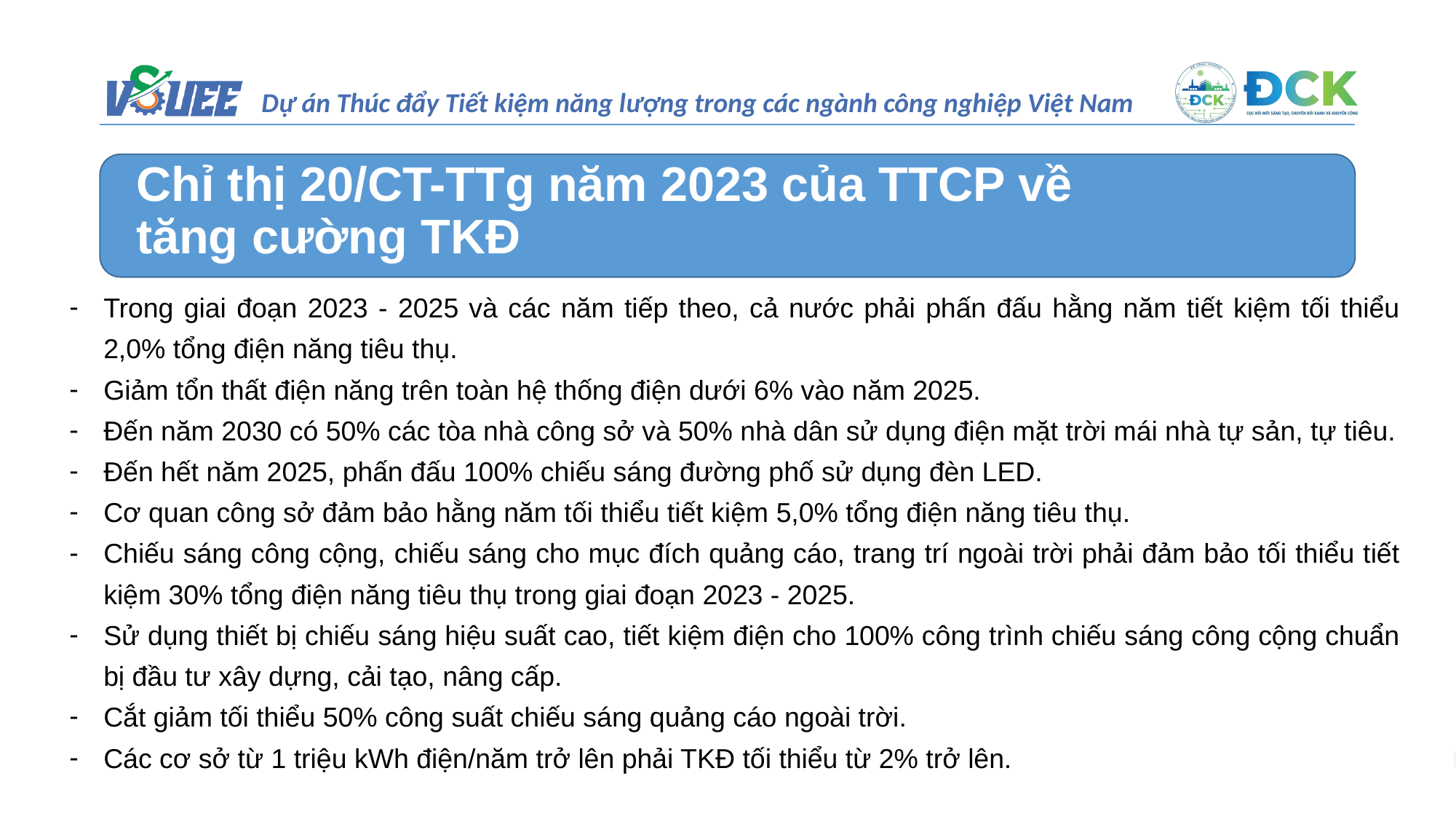

Chỉ thị 20/CT-TTg năm 2023 của TTCP về tăng cường TKĐ
Trong giai đoạn 2023 - 2025 và các năm tiếp theo, cả nước phải phấn đấu hằng năm tiết kiệm tối thiểu 2,0% tổng điện năng tiêu thụ.
Giảm tổn thất điện năng trên toàn hệ thống điện dưới 6% vào năm 2025.
Đến năm 2030 có 50% các tòa nhà công sở và 50% nhà dân sử dụng điện mặt trời mái nhà tự sản, tự tiêu.
Đến hết năm 2025, phấn đấu 100% chiếu sáng đường phố sử dụng đèn LED.
Cơ quan công sở đảm bảo hằng năm tối thiểu tiết kiệm 5,0% tổng điện năng tiêu thụ.
Chiếu sáng công cộng, chiếu sáng cho mục đích quảng cáo, trang trí ngoài trời phải đảm bảo tối thiểu tiết kiệm 30% tổng điện năng tiêu thụ trong giai đoạn 2023 - 2025.
Sử dụng thiết bị chiếu sáng hiệu suất cao, tiết kiệm điện cho 100% công trình chiếu sáng công cộng chuẩn bị đầu tư xây dựng, cải tạo, nâng cấp.
Cắt giảm tối thiểu 50% công suất chiếu sáng quảng cáo ngoài trời.
Các cơ sở từ 1 triệu kWh điện/năm trở lên phải TKĐ tối thiểu từ 2% trở lên.